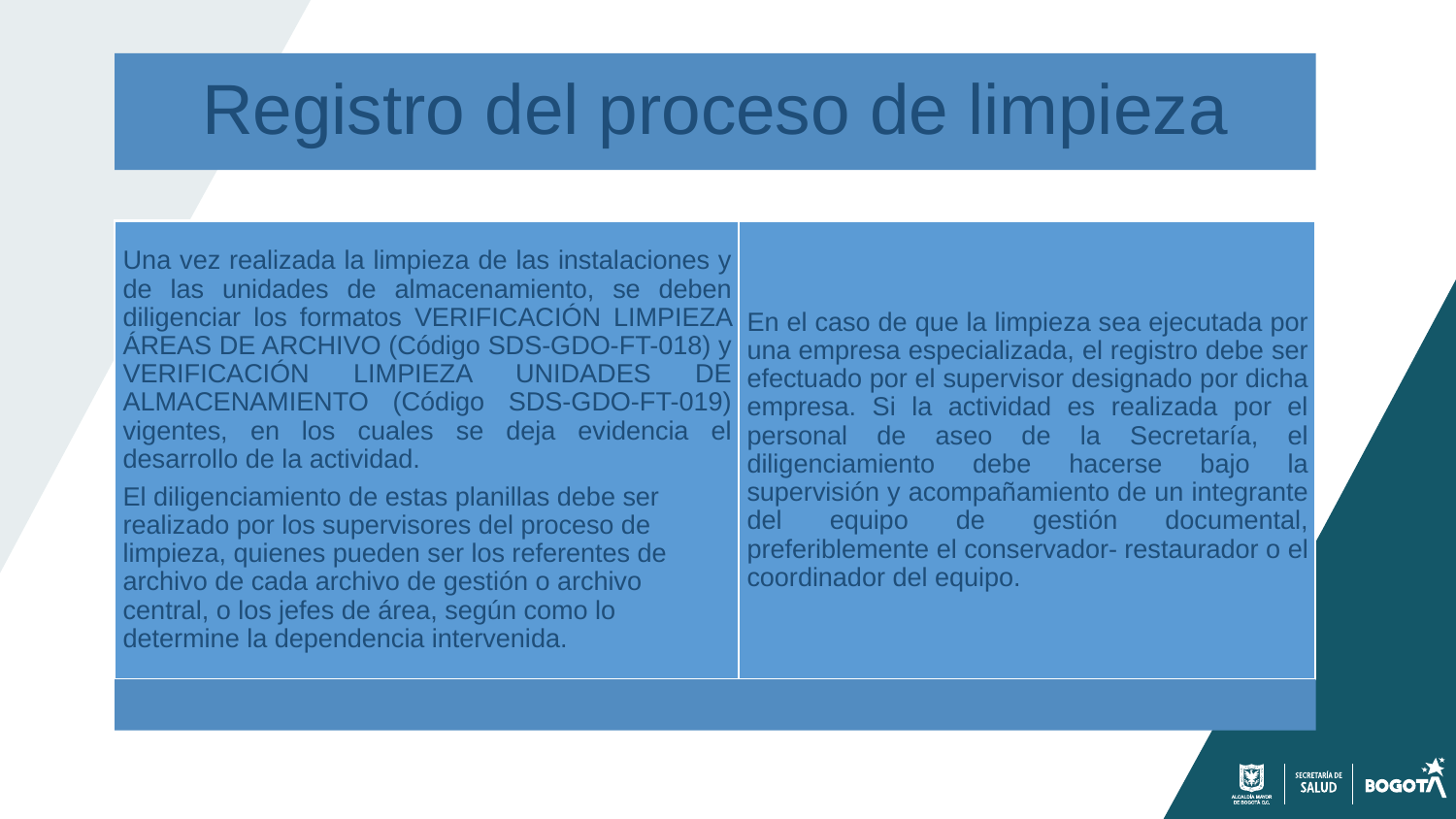

Registro del proceso de limpieza
Una vez realizada la limpieza de las instalaciones y de las unidades de almacenamiento, se deben diligenciar los formatos VERIFICACIÓN LIMPIEZA ÁREAS DE ARCHIVO (Código SDS-GDO-FT-018) y VERIFICACIÓN LIMPIEZA UNIDADES DE ALMACENAMIENTO (Código SDS-GDO-FT-019) vigentes, en los cuales se deja evidencia el desarrollo de la actividad.
El diligenciamiento de estas planillas debe ser realizado por los supervisores del proceso de limpieza, quienes pueden ser los referentes de archivo de cada archivo de gestión o archivo central, o los jefes de área, según como lo determine la dependencia intervenida.
En el caso de que la limpieza sea ejecutada por una empresa especializada, el registro debe ser efectuado por el supervisor designado por dicha empresa. Si la actividad es realizada por el personal de aseo de la Secretaría, el diligenciamiento debe hacerse bajo la supervisión y acompañamiento de un integrante del equipo de gestión documental, preferiblemente el conservador- restaurador o el coordinador del equipo.